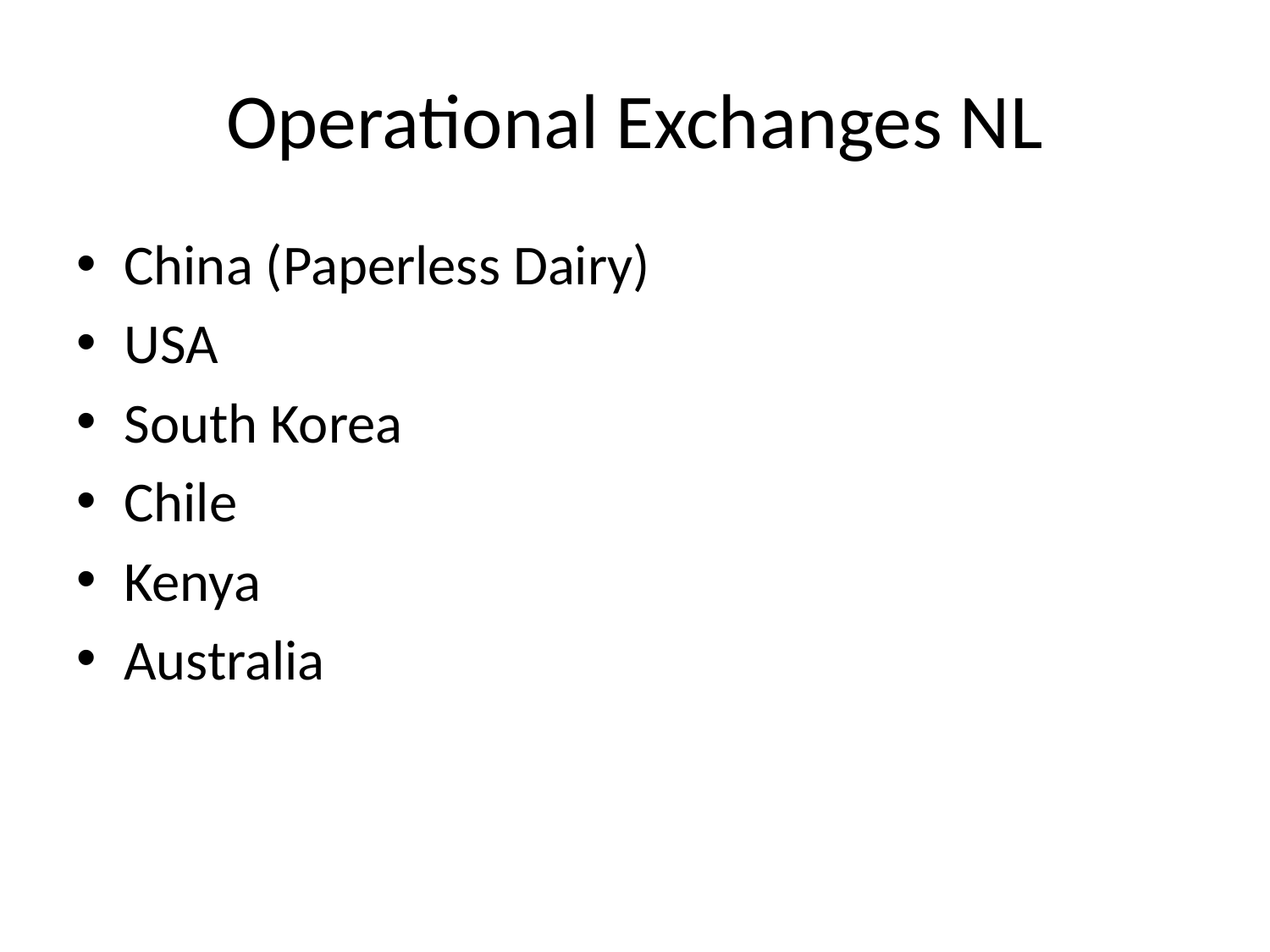

# Operational Exchanges NL
China (Paperless Dairy)
USA
South Korea
Chile
Kenya
Australia